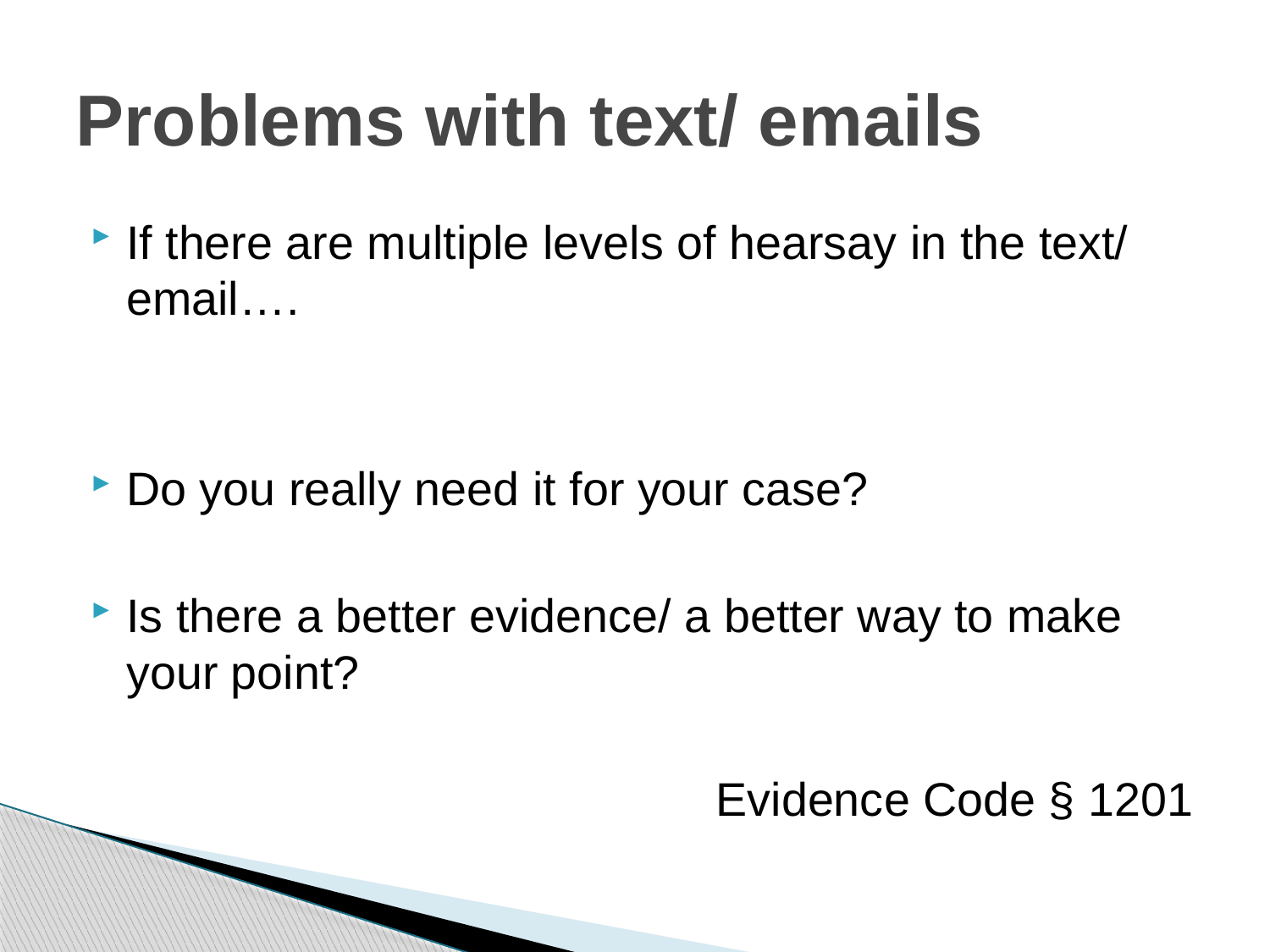

# Problems with text/ emails
If there are multiple levels of hearsay in the text/ email….

Do you really need it for your case?

Is there a better evidence/ a better way to make your point?

Evidence Code § 1201